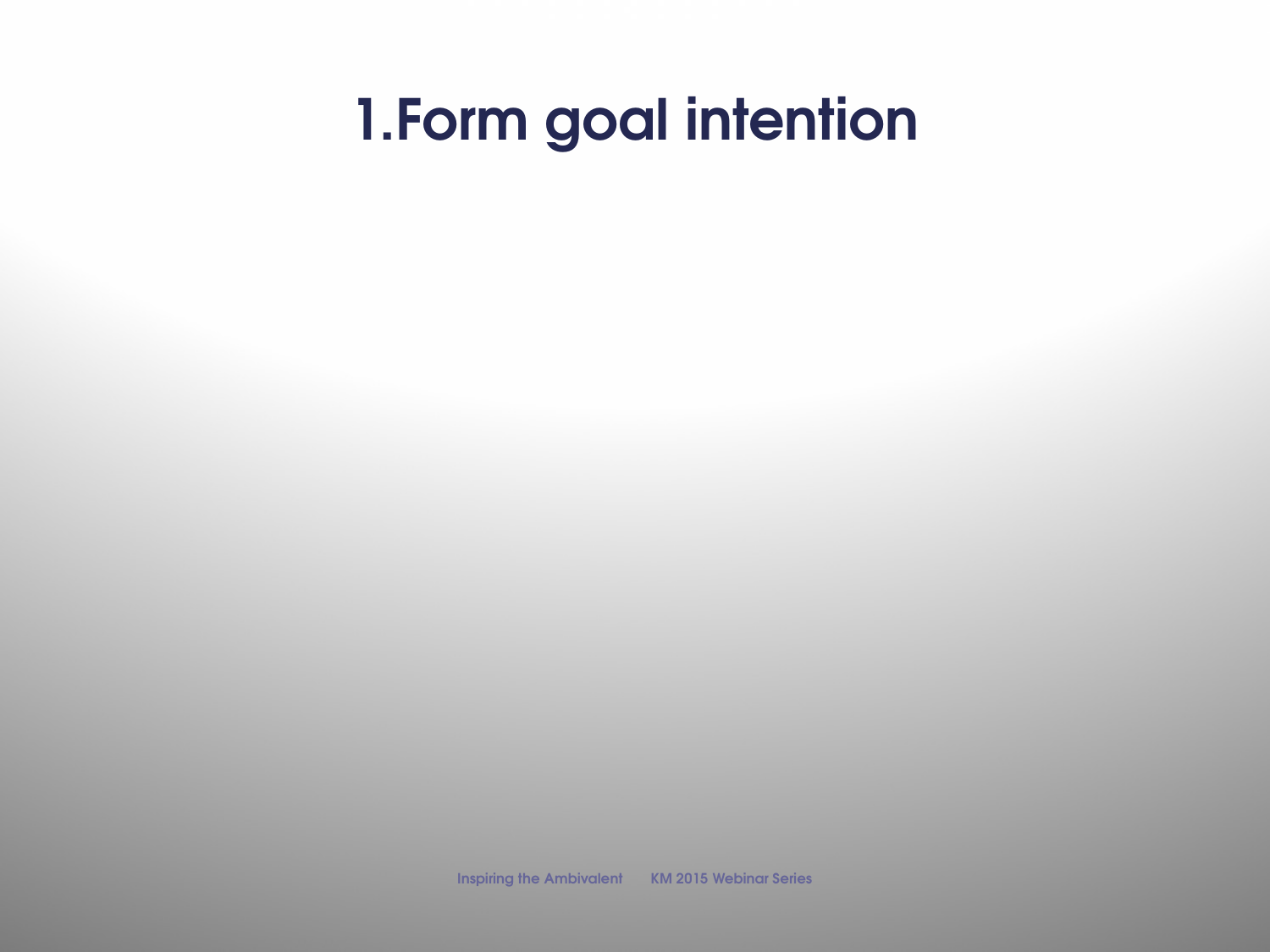

# 1.Form goal intention

Inspiring the Ambivalent       KM 2015 Webinar Series